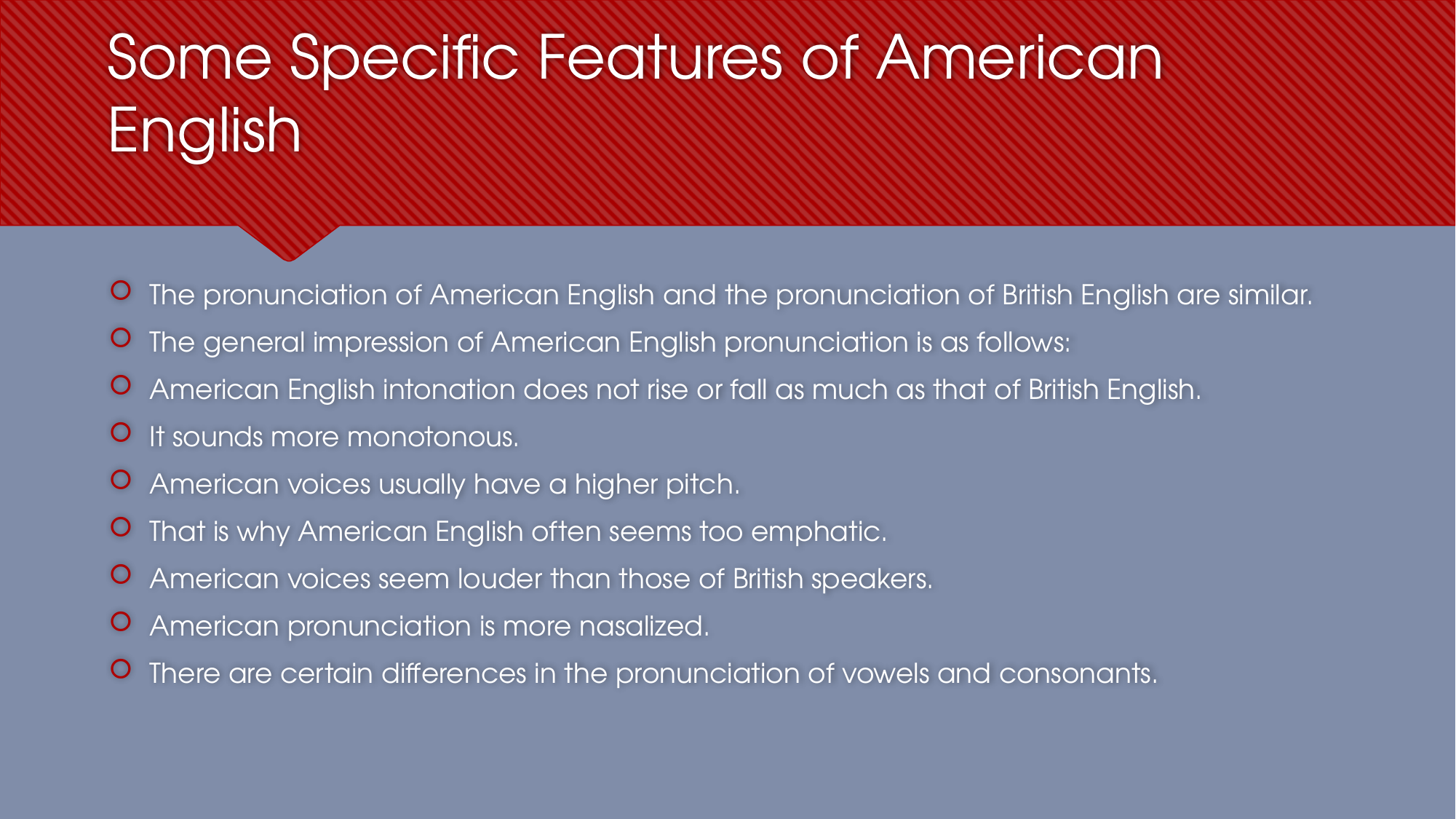

# Some Specific Features of American English
The pronunciation of American English and the pronunciation of British English are similar.
The general impression of American English pronunciation is as follows:
American English intonation does not rise or fall as much as that of British English.
It sounds more monotonous.
American voices usually have a higher pitch.
That is why American English often seems too emphatic.
American voices seem louder than those of British speakers.
American pronunciation is more nasalized.
There are certain differences in the pronunciation of vowels and consonants.